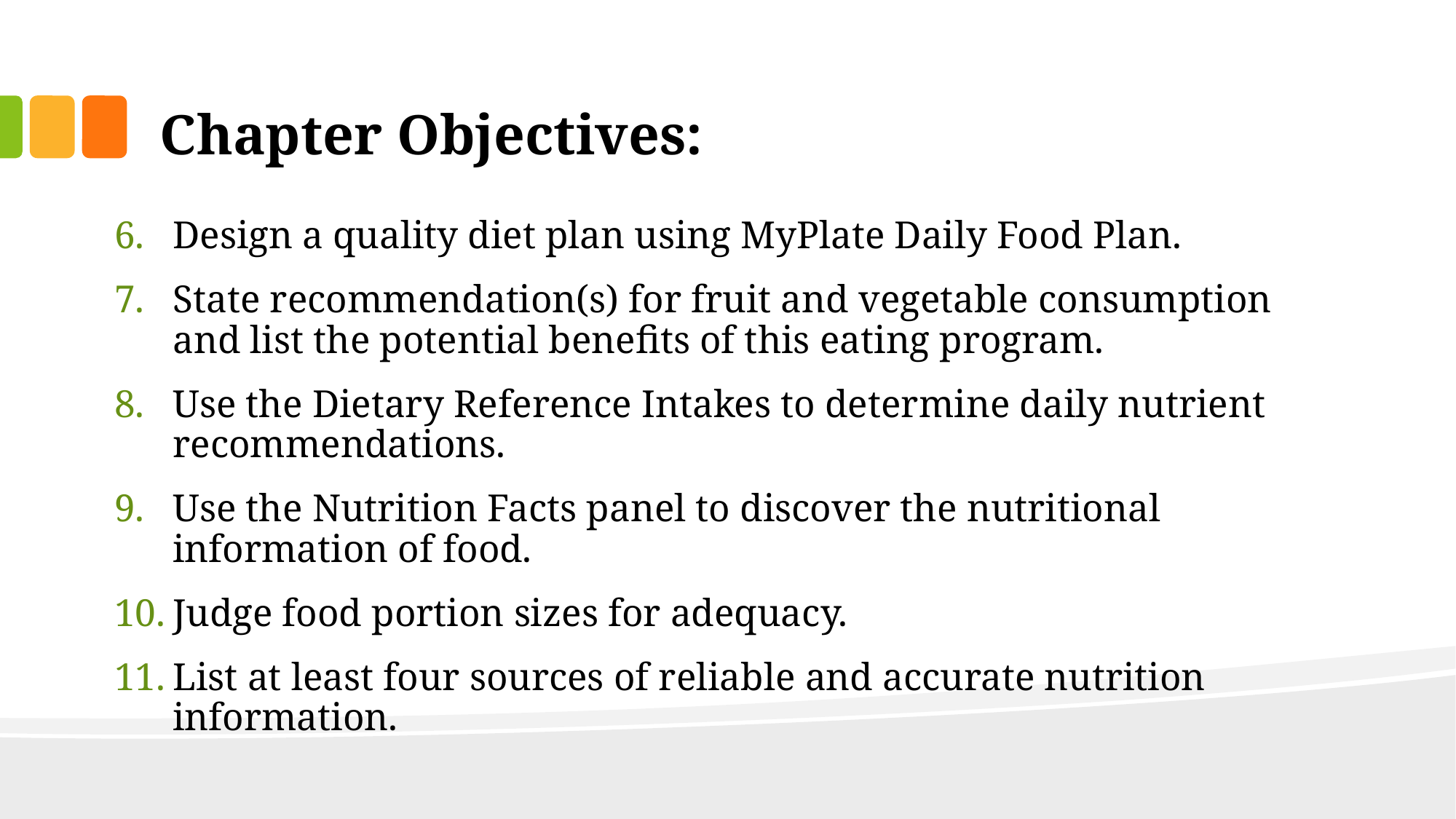

# Chapter Objectives:
Design a quality diet plan using MyPlate Daily Food Plan.
State recommendation(s) for fruit and vegetable consumption and list the potential benefits of this eating program.
Use the Dietary Reference Intakes to determine daily nutrient recommendations.
Use the Nutrition Facts panel to discover the nutritional information of food.
Judge food portion sizes for adequacy.
List at least four sources of reliable and accurate nutrition information.